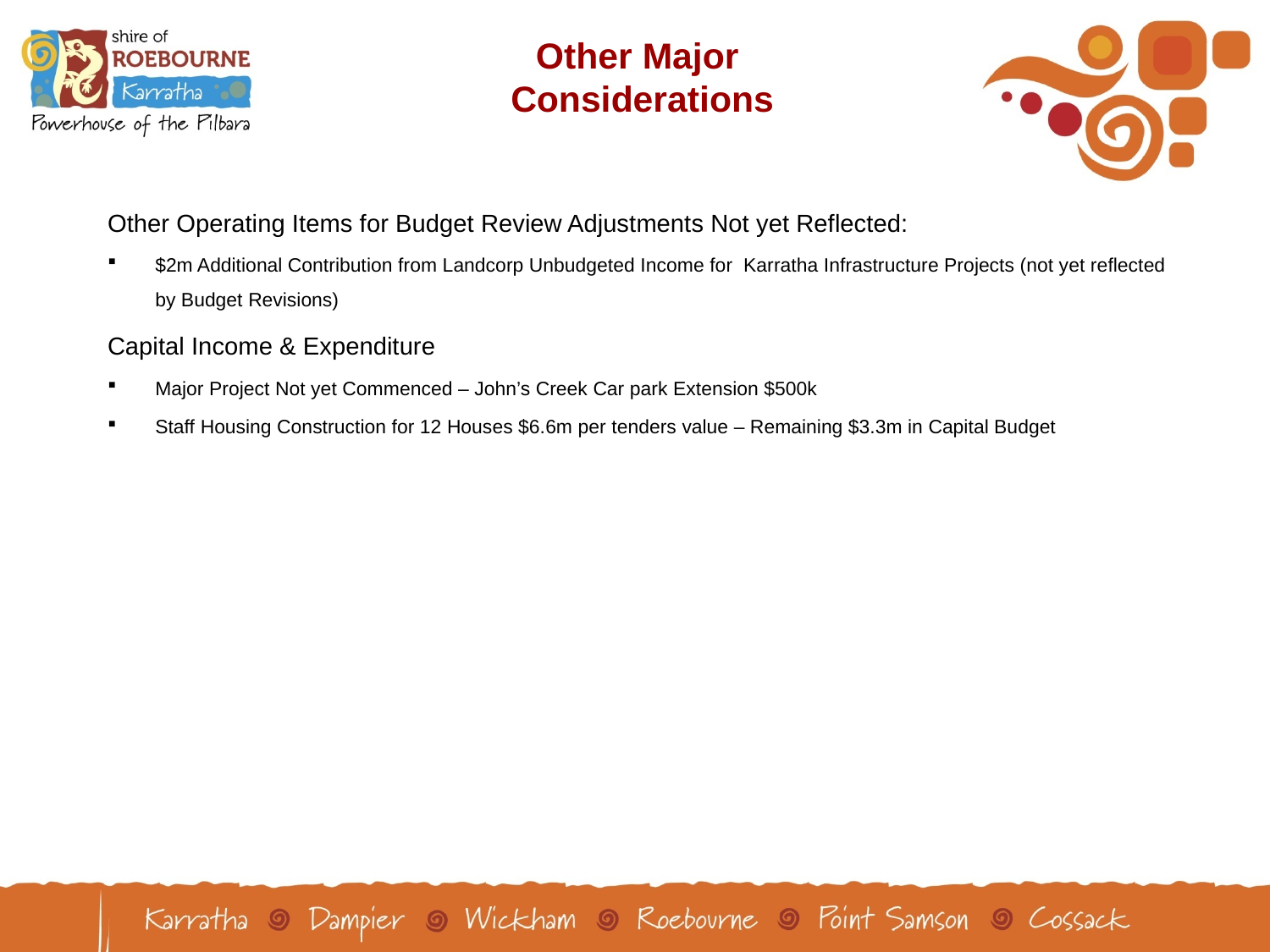

# Other Major Considerations
Other Operating Items for Budget Review Adjustments Not yet Reflected:
$2m Additional Contribution from Landcorp Unbudgeted Income for  Karratha Infrastructure Projects (not yet reflected  by Budget Revisions)
Capital Income & Expenditure
Major Project Not yet Commenced – John’s Creek Car park Extension $500k
Staff Housing Construction for 12 Houses $6.6m per tenders value – Remaining $3.3m in Capital Budget